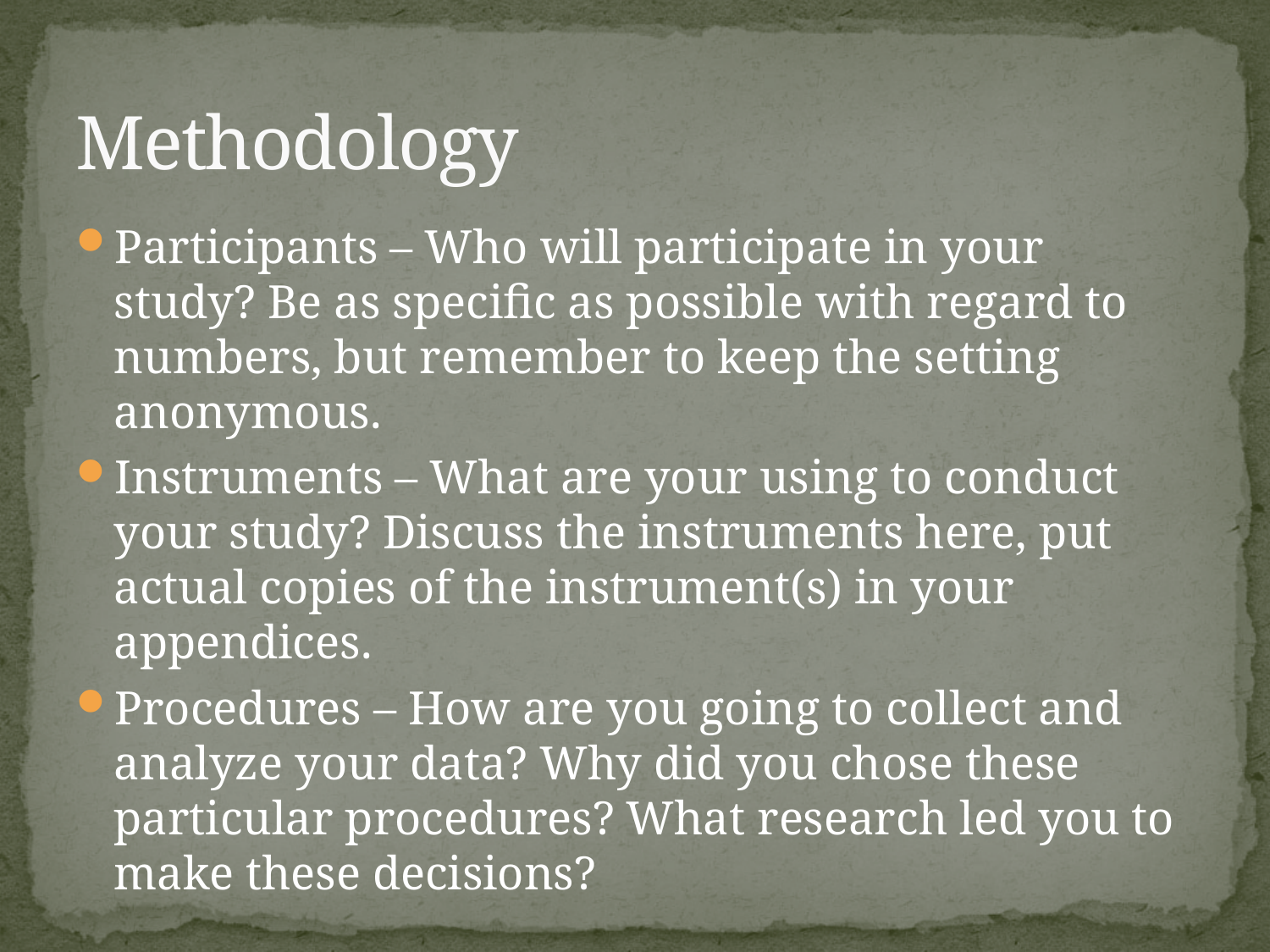

# Methodology
Participants – Who will participate in your study? Be as specific as possible with regard to numbers, but remember to keep the setting anonymous.
Instruments – What are your using to conduct your study? Discuss the instruments here, put actual copies of the instrument(s) in your appendices.
Procedures – How are you going to collect and analyze your data? Why did you chose these particular procedures? What research led you to make these decisions?